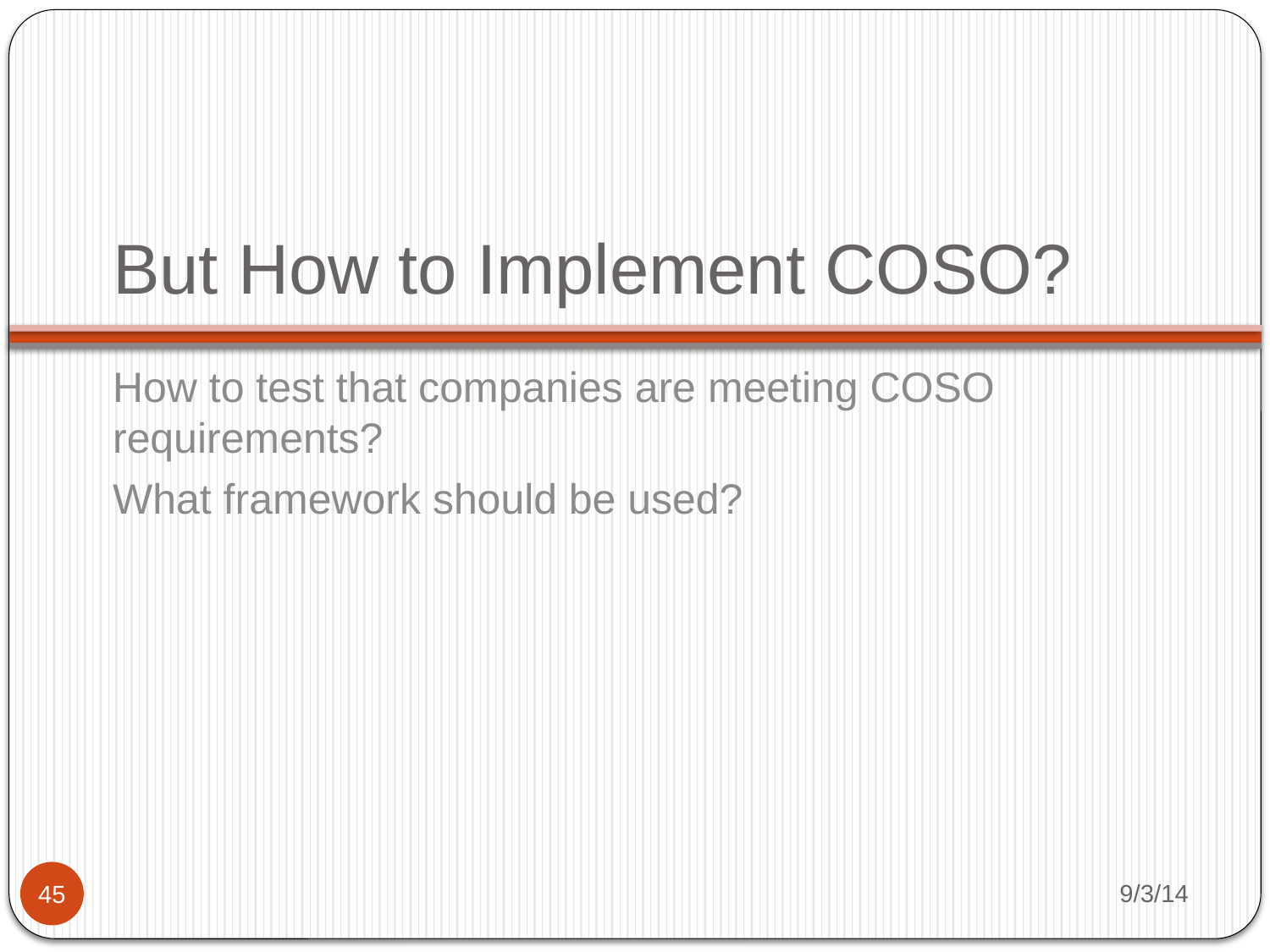

# But How to Implement COSO?
How to test that companies are meeting COSO requirements?
What framework should be used?
9/3/14
45